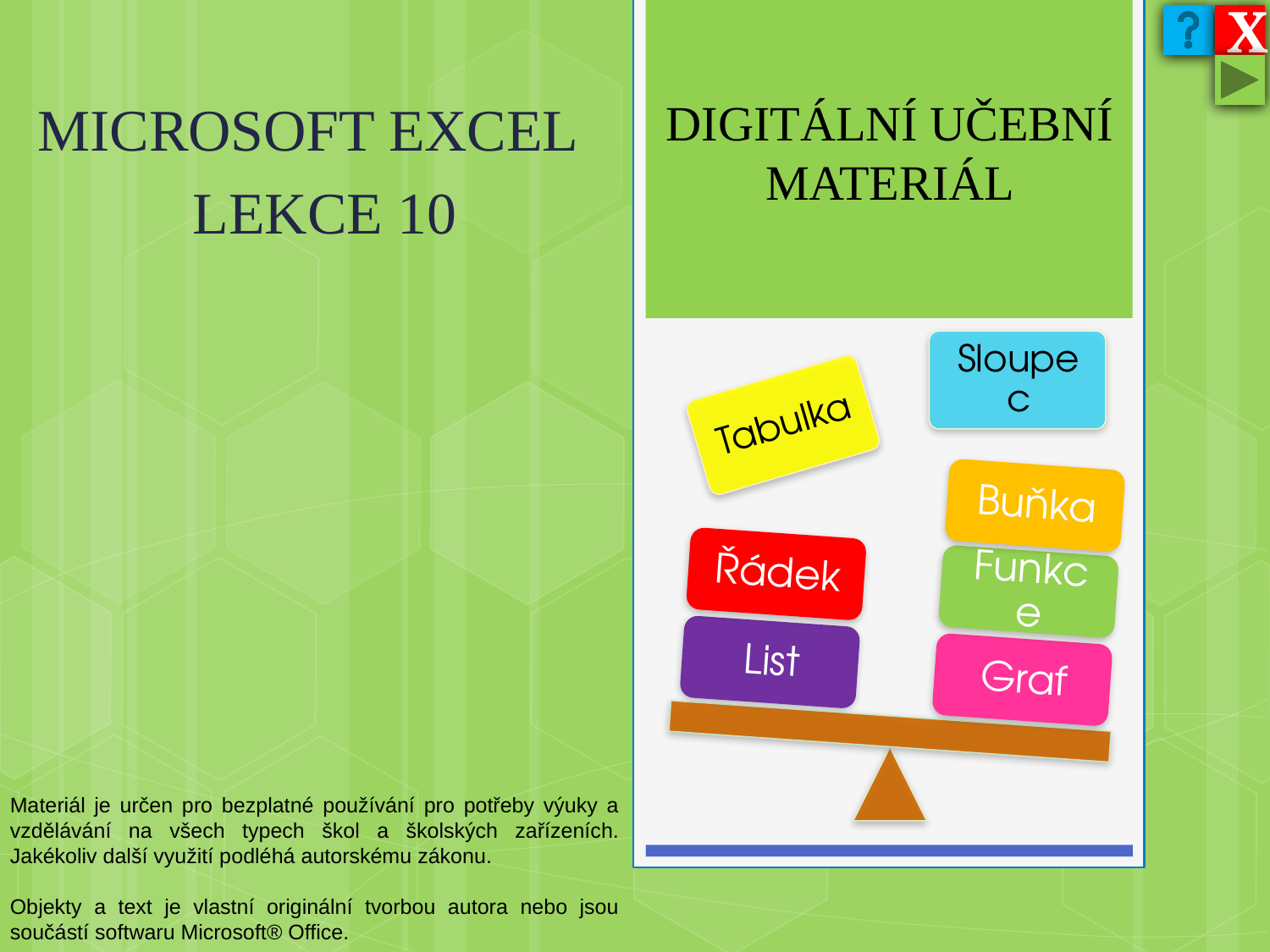

X

# DIGITÁLNÍ UČEBNÍ MATERIÁL
MICROSOFT EXCEL
LEKCE 10
Tabulka
Sloupec
Graf
Funkce
Buňka
List
Řádek
Materiál je určen pro bezplatné používání pro potřeby výuky a vzdělávání na všech typech škol a školských zařízeních. Jakékoliv další využití podléhá autorskému zákonu.

Objekty a text je vlastní originální tvorbou autora nebo jsou součástí softwaru Microsoft® Office.